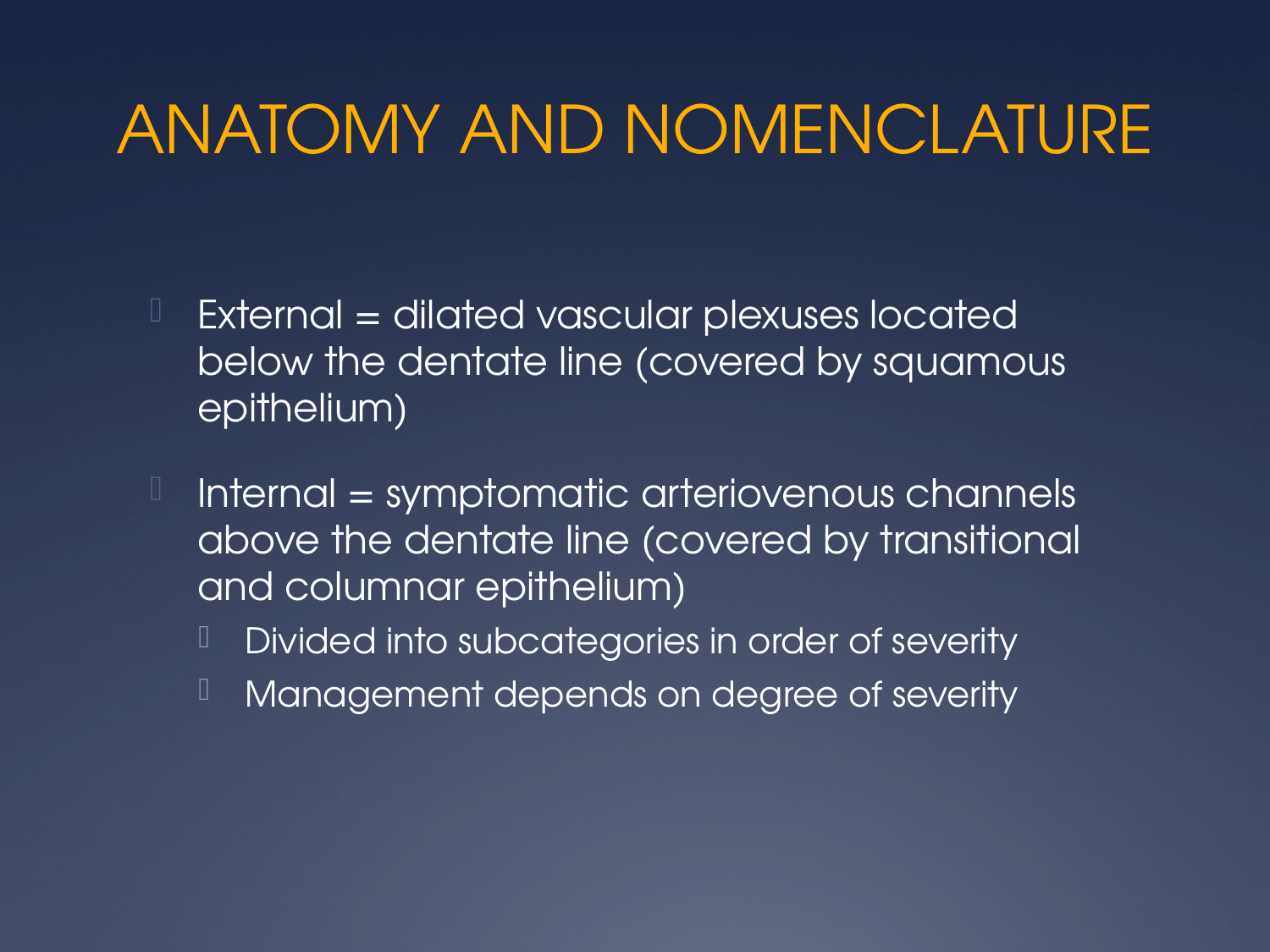

# ANATOMY AND NOMENCLATURE
External = dilated vascular plexuses located below the dentate line (covered by squamous epithelium)
Internal = symptomatic arteriovenous channels above the dentate line (covered by transitional and columnar epithelium)
Divided into subcategories in order of severity
Management depends on degree of severity